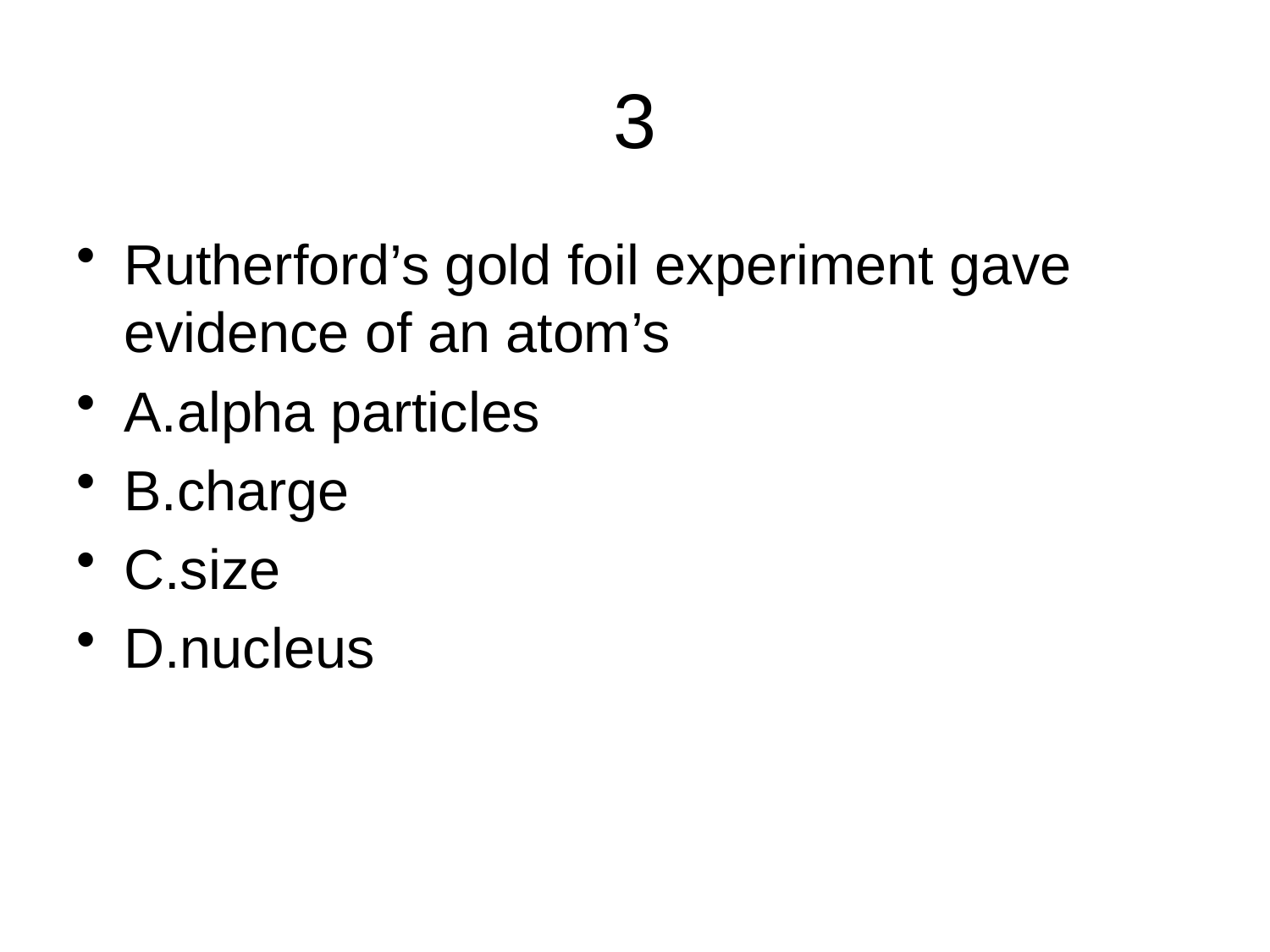

# 3
Rutherford’s gold foil experiment gave evidence of an atom’s
A.alpha particles
B.charge
C.size
D.nucleus